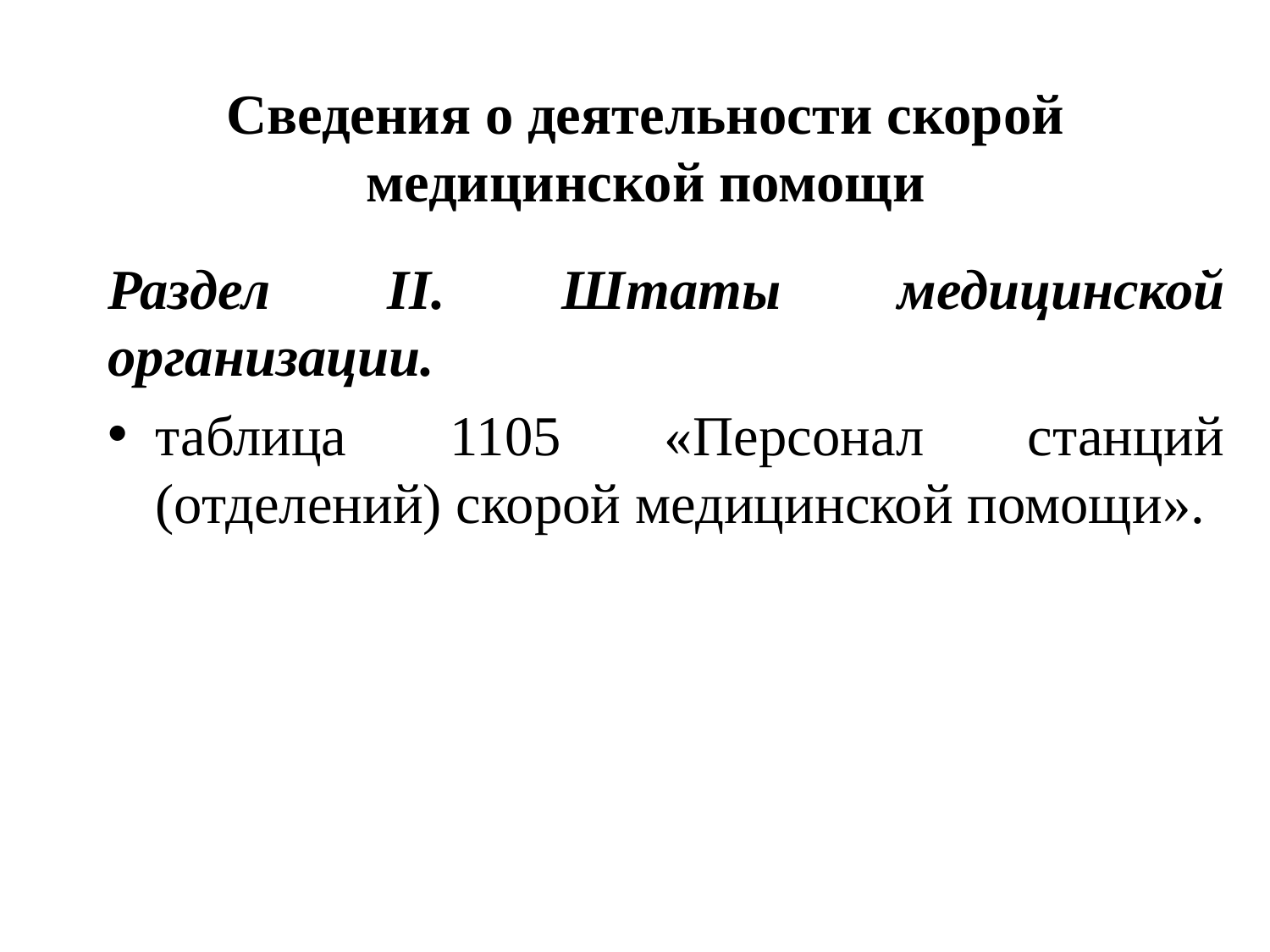

# Сведения о деятельности скорой медицинской помощи
Раздел II. Штаты медицинской организации.
таблица 1105 «Персонал станций (отделений) скорой медицинской помощи».